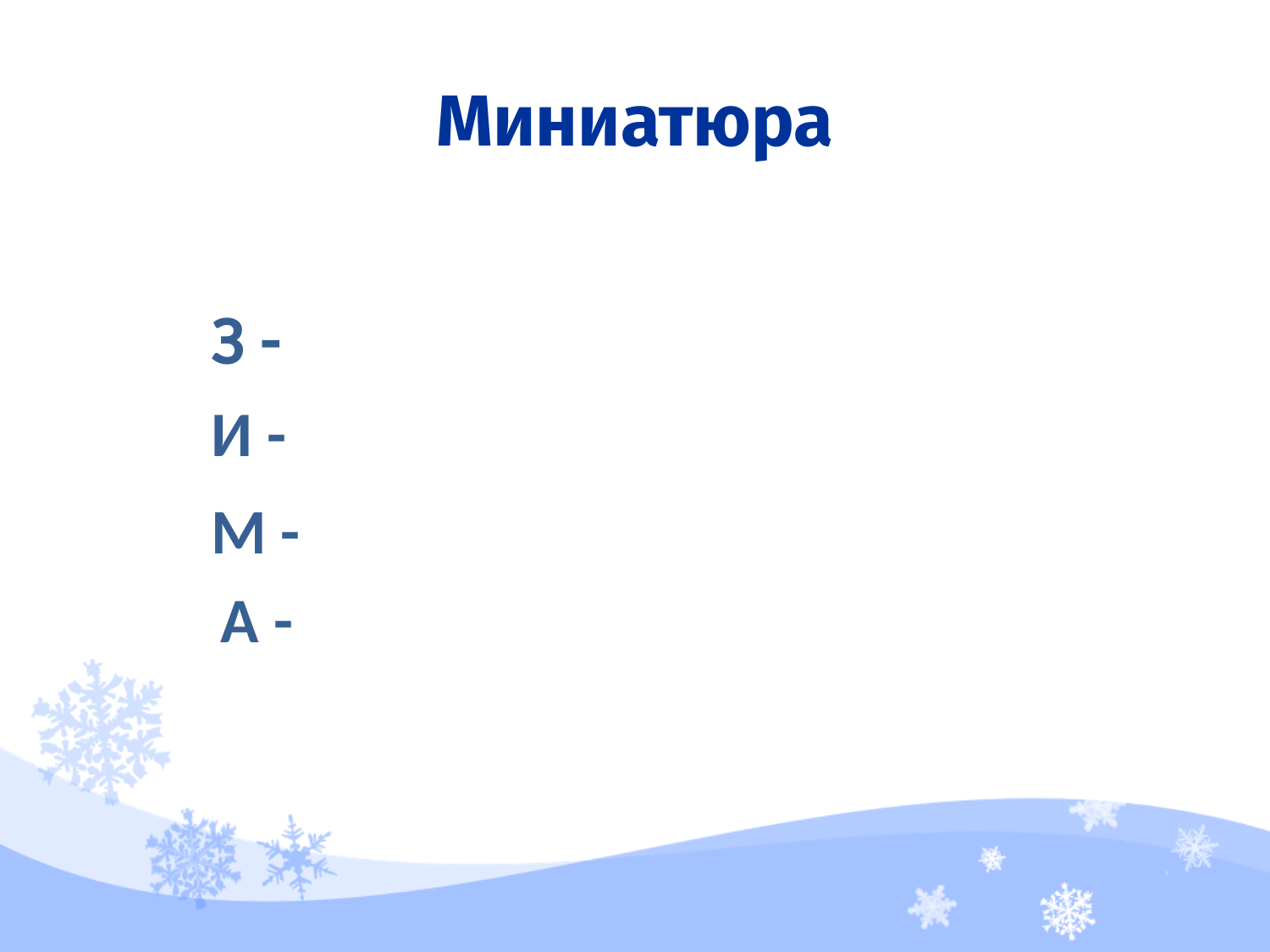

# Миниатюра
З -
И -
М -
А -